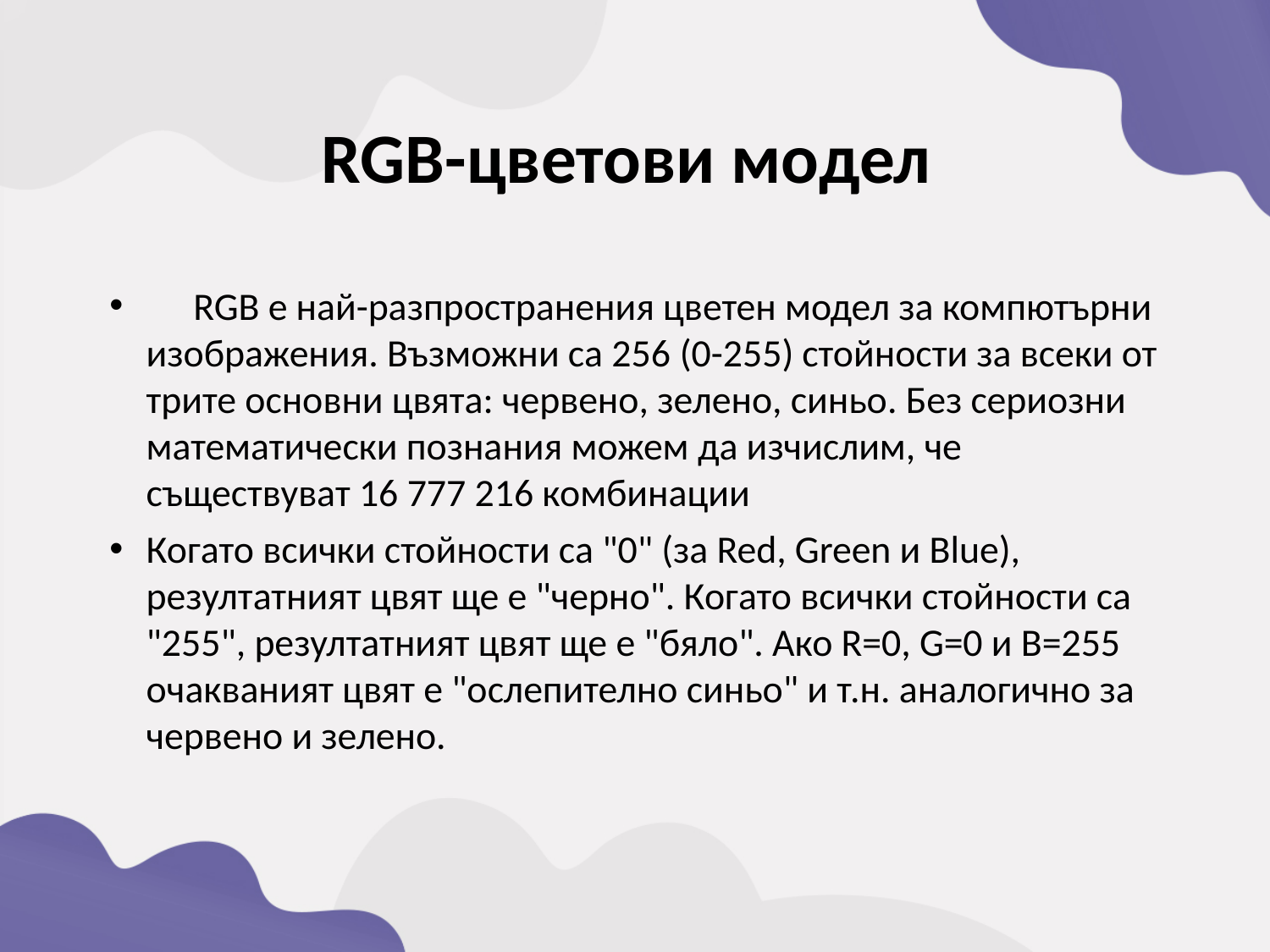

RGB-цветови модел

	RGB е най-разпространения цветен модел за компютърни изображения. Възможни са 256 (0-255) стойности за всеки от трите основни цвята: червено, зелено, синьо. Без сериозни математически познания можем да изчислим, че съществуват 16 777 216 комбинации
Когато всички стойности са "0" (за Red, Green и Blue), резултатният цвят ще е "черно". Когато всички стойности са "255", резултатният цвят ще е "бяло". Ако R=0, G=0 и B=255 очакваният цвят е "ослепително синьо" и т.н. аналогично за червено и зелено.